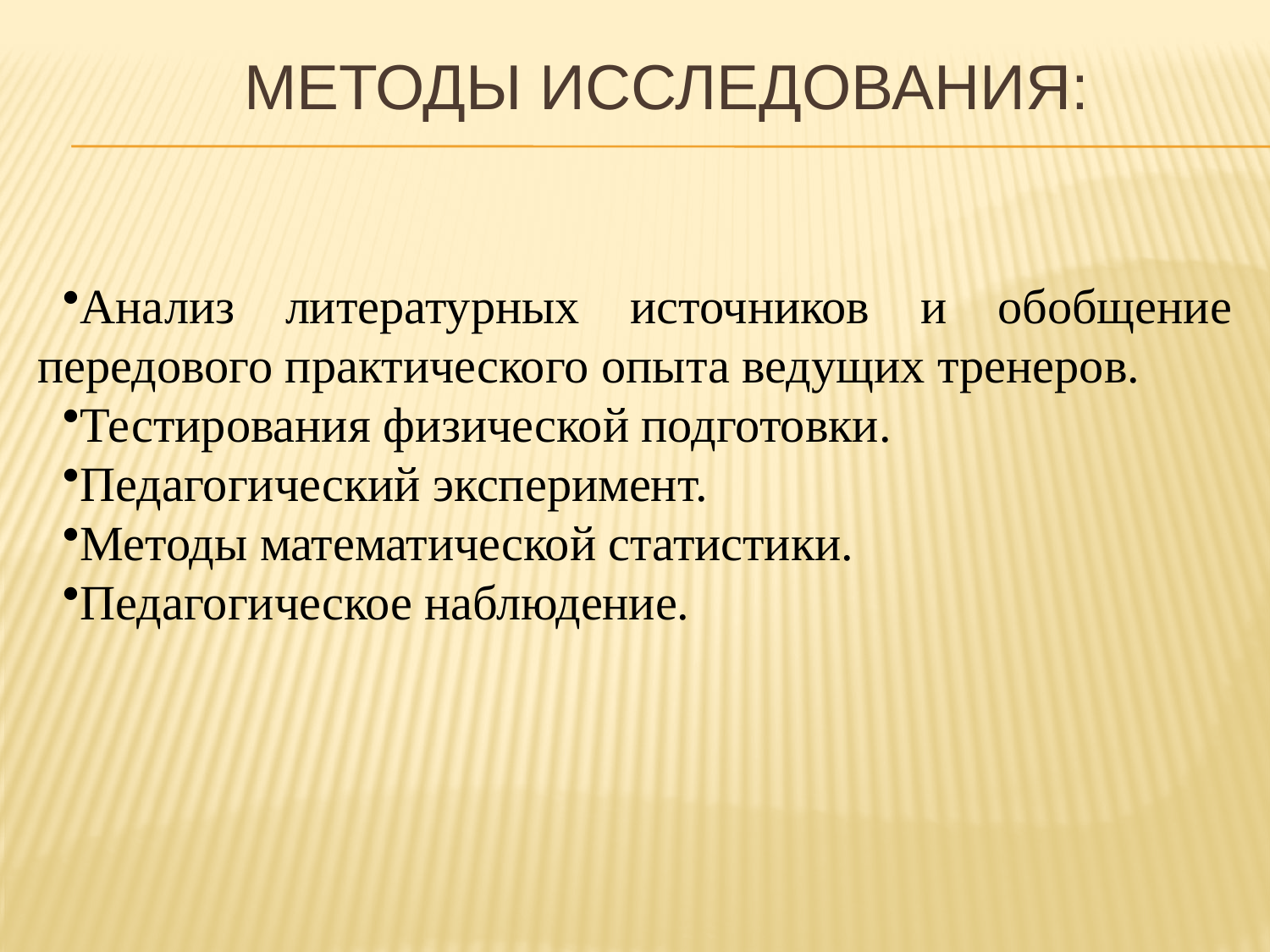

# Методы исследования:
Анализ литературных источников и обобщение передового практического опыта ведущих тренеров.
Тестирования физической подготовки.
Педагогический эксперимент.
Методы математической статистики.
Педагогическое наблюдение.